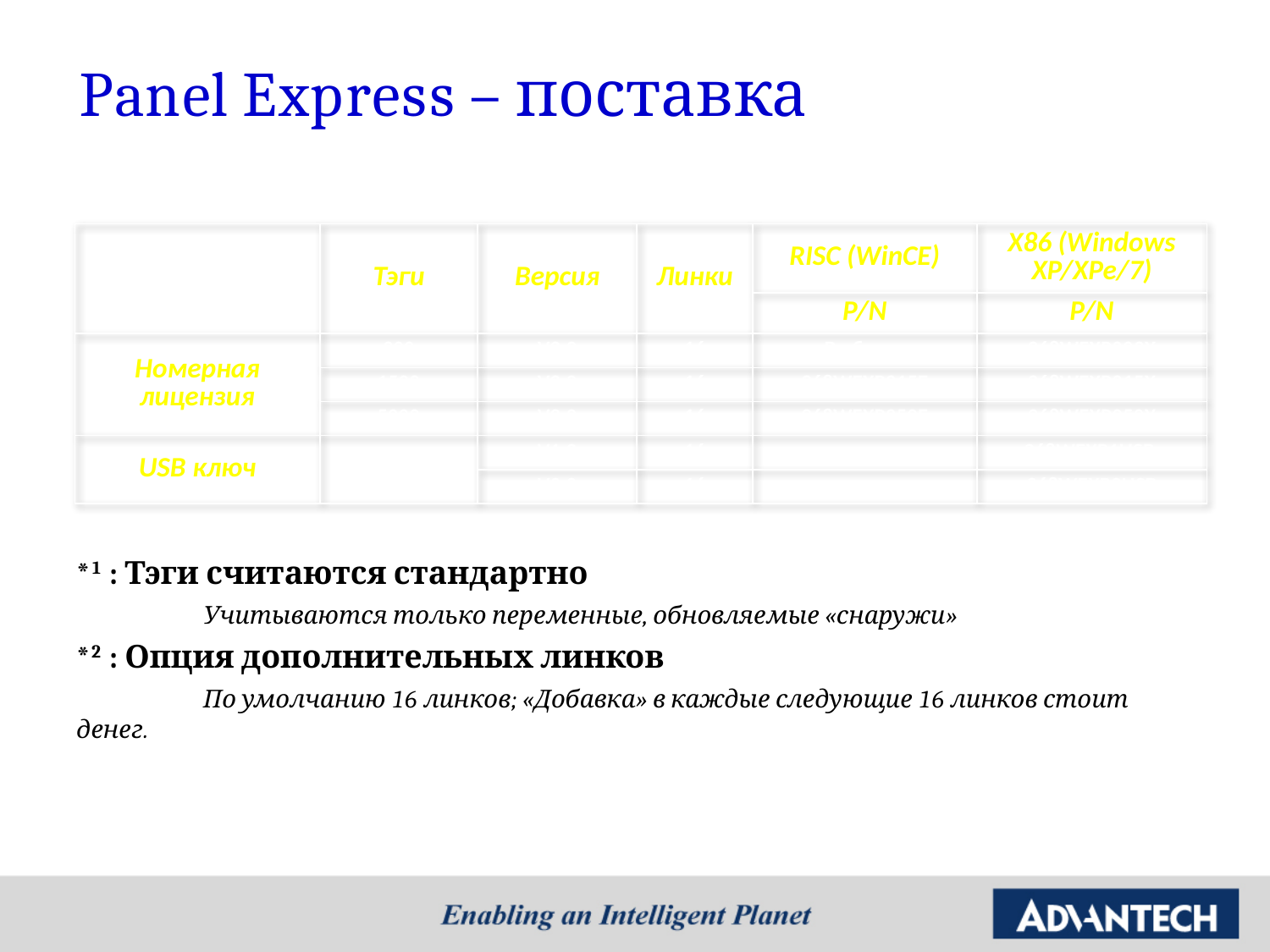

# Panel Express – поставка
|  | Тэги | Версия | Линки | RISC (WinCE) | X86 (Windows XP/XPe/7) |
| --- | --- | --- | --- | --- | --- |
|  |  |  |  | P/N | P/N |
| Номерная лицензия | 300 | V2.0 | 16 | В образе | 968WEXP003X |
|  | 1500 | V2.0 | 16 | 968WEXP015E | 968WEXP015X |
|  | 5000 | V2.0 | 16 | 968WEXP050E | 968WEXP050X |
| USB ключ | 9990 | V1.2 | 16 | - | 968WEXP1USB |
|  |  | V2.0 | 16 | - | 968WEXP2USB |
*1 : Тэги считаются стандартно
	Учитываются только переменные, обновляемые «снаружи»
*2 : Опция дополнительных линков
	По умолчанию 16 линков; «Добавка» в каждые следующие 16 линков стоит денег.